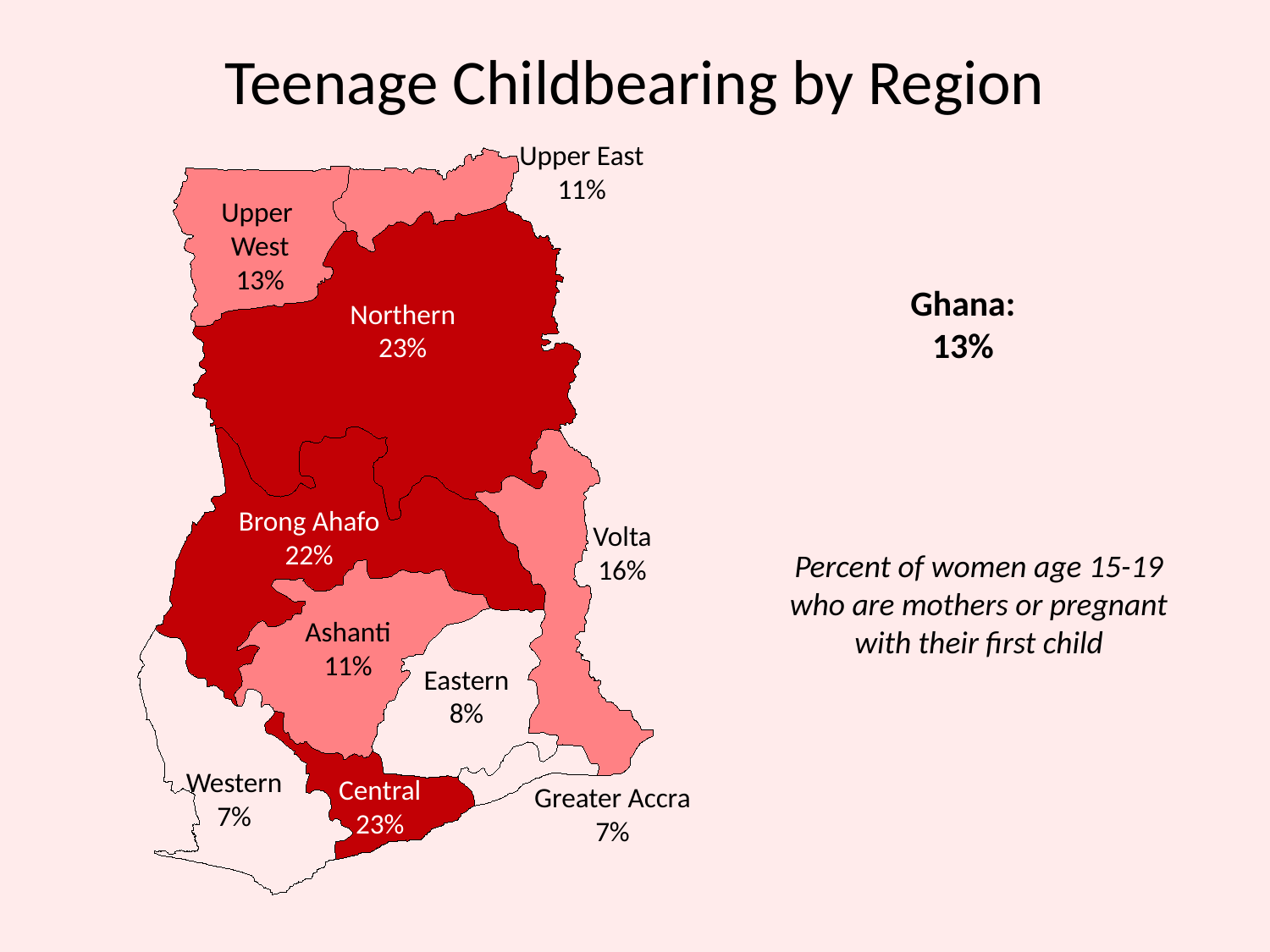

# Teenage Childbearing by Region
Upper East
11%

Upper
West
13%

Northern
23%

Brong Ahafo
22%
Volta
16%

Ashanti
11%

Eastern
8%

Western
7%
Central
23%
Greater Accra
7%
Ghana:
13%
Percent of women age 15-19 who are mothers or pregnant with their first child